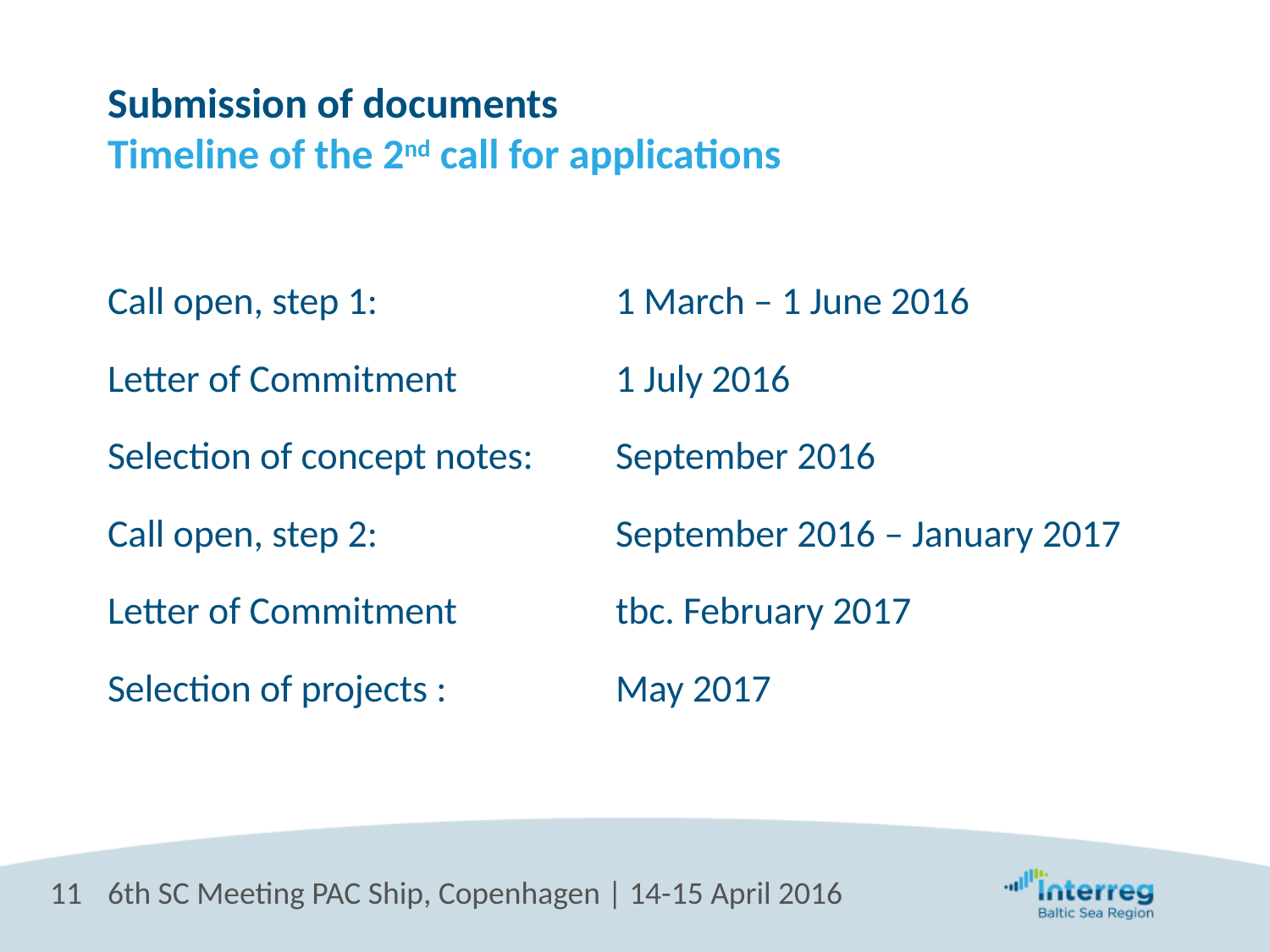

# Submission of documents Timeline of the 2nd call for applications
Call open, step 1: 		1 March – 1 June 2016
Letter of Commitment		1 July 2016
Selection of concept notes:	September 2016
Call open, step 2: 		September 2016 – January 2017
Letter of Commitment		tbc. February 2017
Selection of projects : 		May 2017

11
6th SC Meeting PAC Ship, Copenhagen | 14-15 April 2016